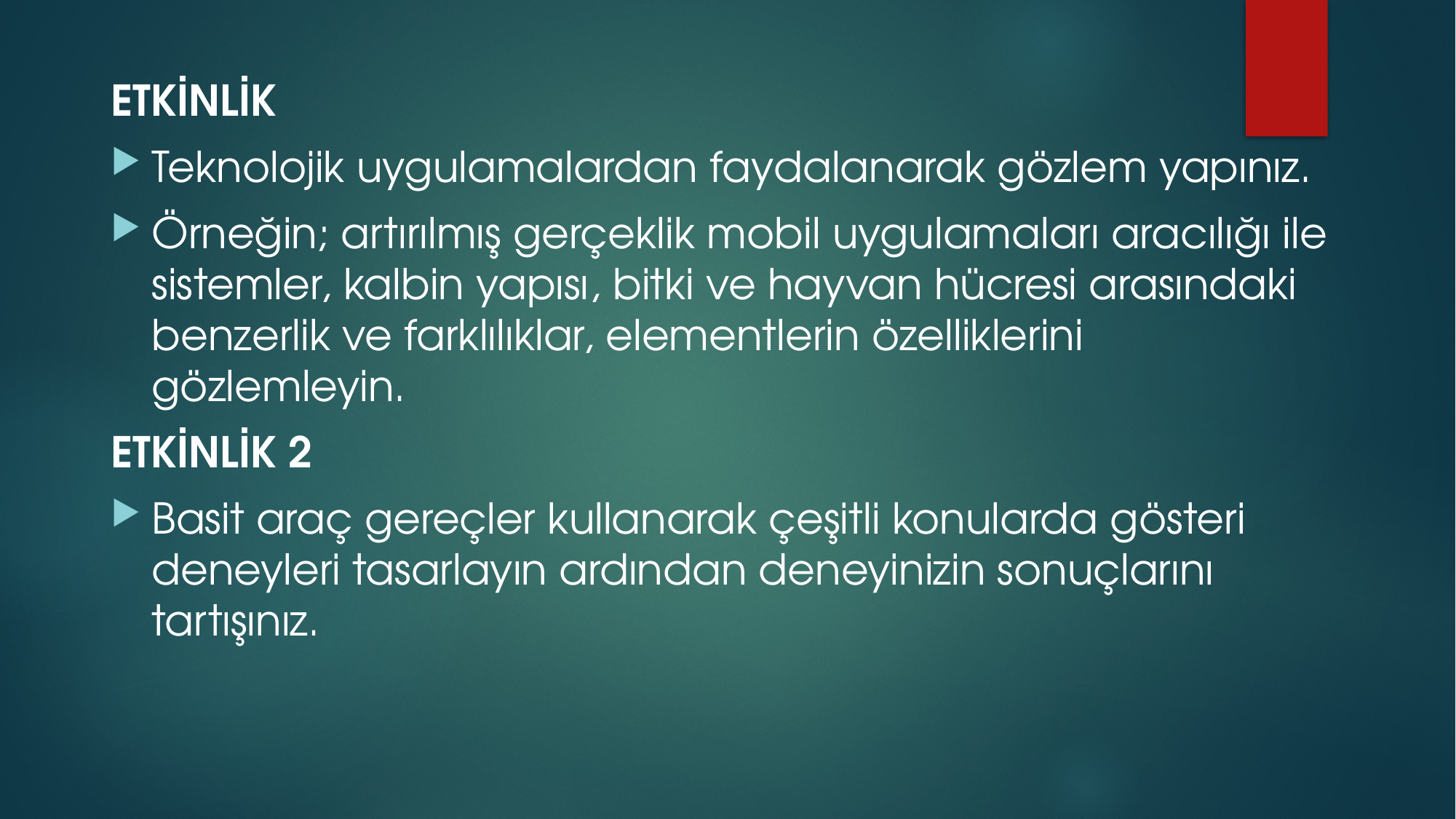

ETKİNLİK
Teknolojik uygulamalardan faydalanarak gözlem yapınız.
Örneğin; artırılmış gerçeklik mobil uygulamaları aracılığı ile sistemler, kalbin yapısı, bitki ve hayvan hücresi arasındaki benzerlik ve farklılıklar, elementlerin özelliklerini gözlemleyin.
ETKİNLİK 2
Basit araç gereçler kullanarak çeşitli konularda gösteri deneyleri tasarlayın ardından deneyinizin sonuçlarını tartışınız.